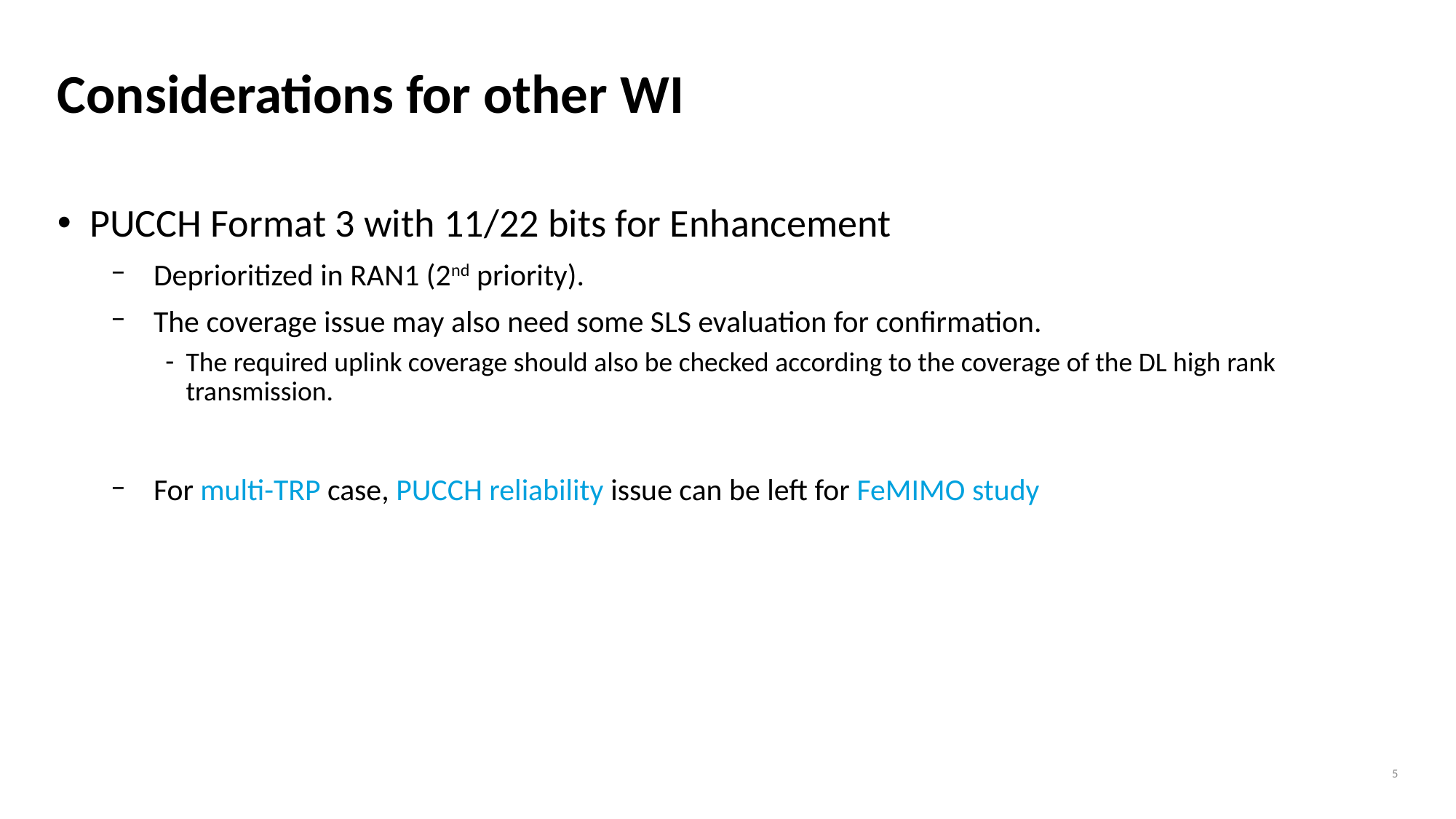

# Considerations for other WI
PUCCH Format 3 with 11/22 bits for Enhancement
Deprioritized in RAN1 (2nd priority).
The coverage issue may also need some SLS evaluation for confirmation.
The required uplink coverage should also be checked according to the coverage of the DL high rank transmission.

For multi-TRP case, PUCCH reliability issue can be left for FeMIMO study

5